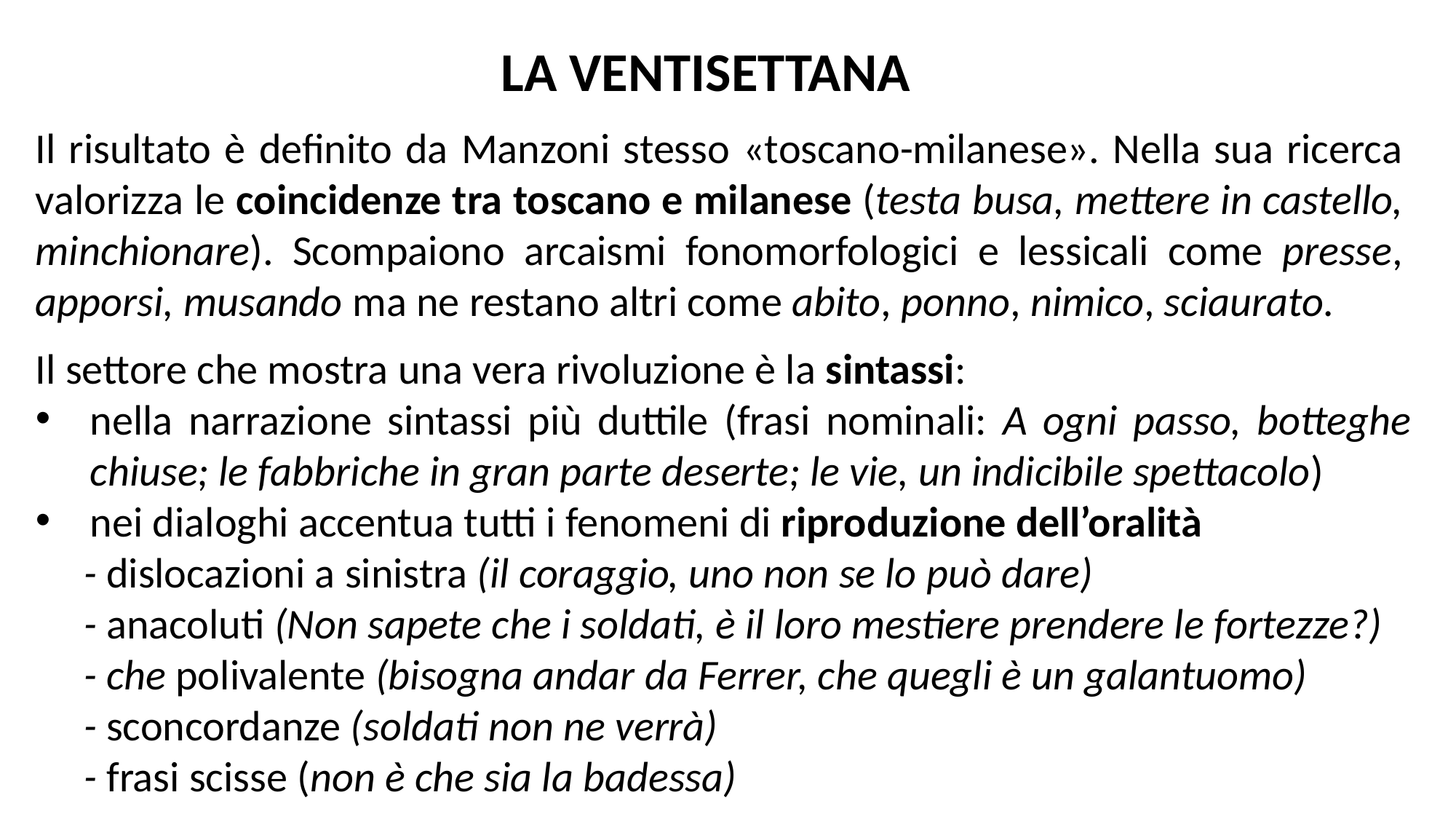

LA VENTISETTANA
Il risultato è definito da Manzoni stesso «toscano-milanese». Nella sua ricerca valorizza le coincidenze tra toscano e milanese (testa busa, mettere in castello, minchionare). Scompaiono arcaismi fonomorfologici e lessicali come presse, apporsi, musando ma ne restano altri come abito, ponno, nimico, sciaurato.
Il settore che mostra una vera rivoluzione è la sintassi:
nella narrazione sintassi più duttile (frasi nominali: A ogni passo, botteghe chiuse; le fabbriche in gran parte deserte; le vie, un indicibile spettacolo)
nei dialoghi accentua tutti i fenomeni di riproduzione dell’oralità
     - dislocazioni a sinistra (il coraggio, uno non se lo può dare)
     - anacoluti (Non sapete che i soldati, è il loro mestiere prendere le fortezze?)
     - che polivalente (bisogna andar da Ferrer, che quegli è un galantuomo)
     - sconcordanze (soldati non ne verrà)
     - frasi scisse (non è che sia la badessa)